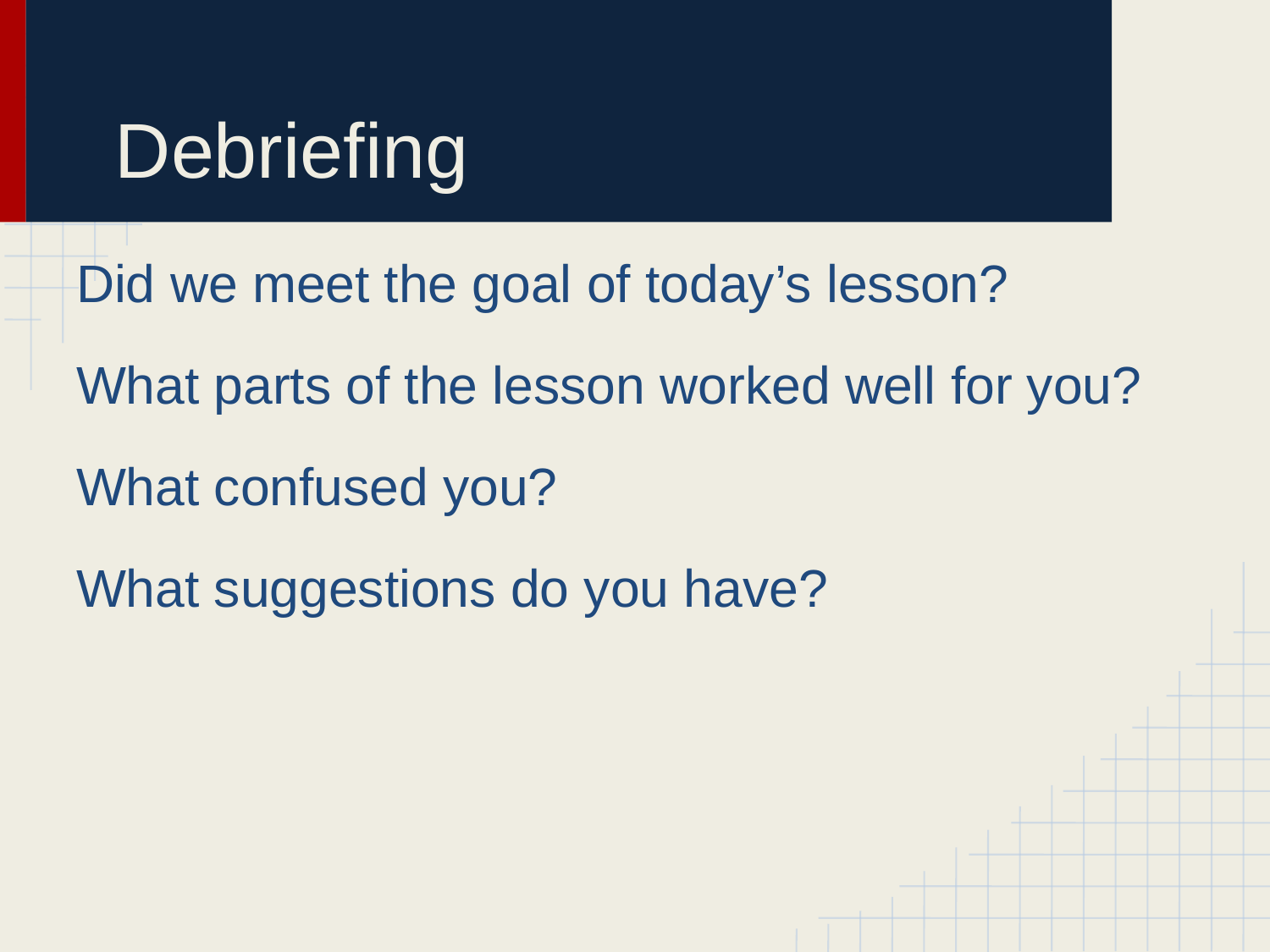

Debriefing
Did we meet the goal of today’s lesson?

What parts of the lesson worked well for you?

What confused you?

What suggestions do you have?